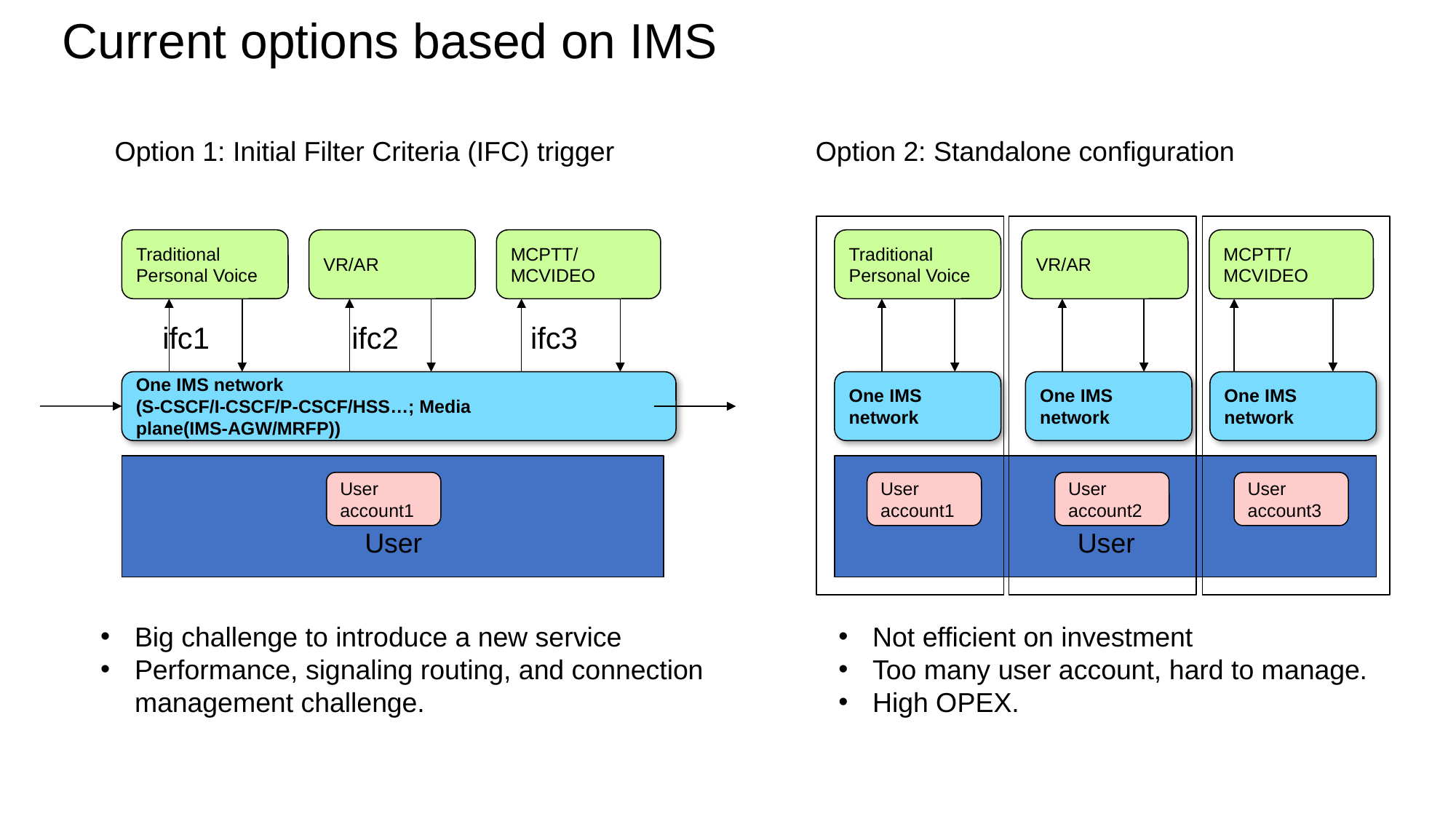

# Current options based on IMS
Option 1: Initial Filter Criteria (IFC) trigger
Option 2: Standalone configuration

Traditional Personal Voice
VR/AR
MCPTT/MCVIDEO
Traditional Personal Voice
VR/AR
MCPTT/MCVIDEO
ifc1
ifc2
ifc3
One IMS network
(S-CSCF/I-CSCF/P-CSCF/HSS…; Media plane(IMS-AGW/MRFP))
One IMS network
One IMS network
One IMS network

User account1
User account1
User account2
User account3
User
User
Big challenge to introduce a new service
Performance, signaling routing, and connection management challenge.

Not efficient on investment
Too many user account, hard to manage.
High OPEX.